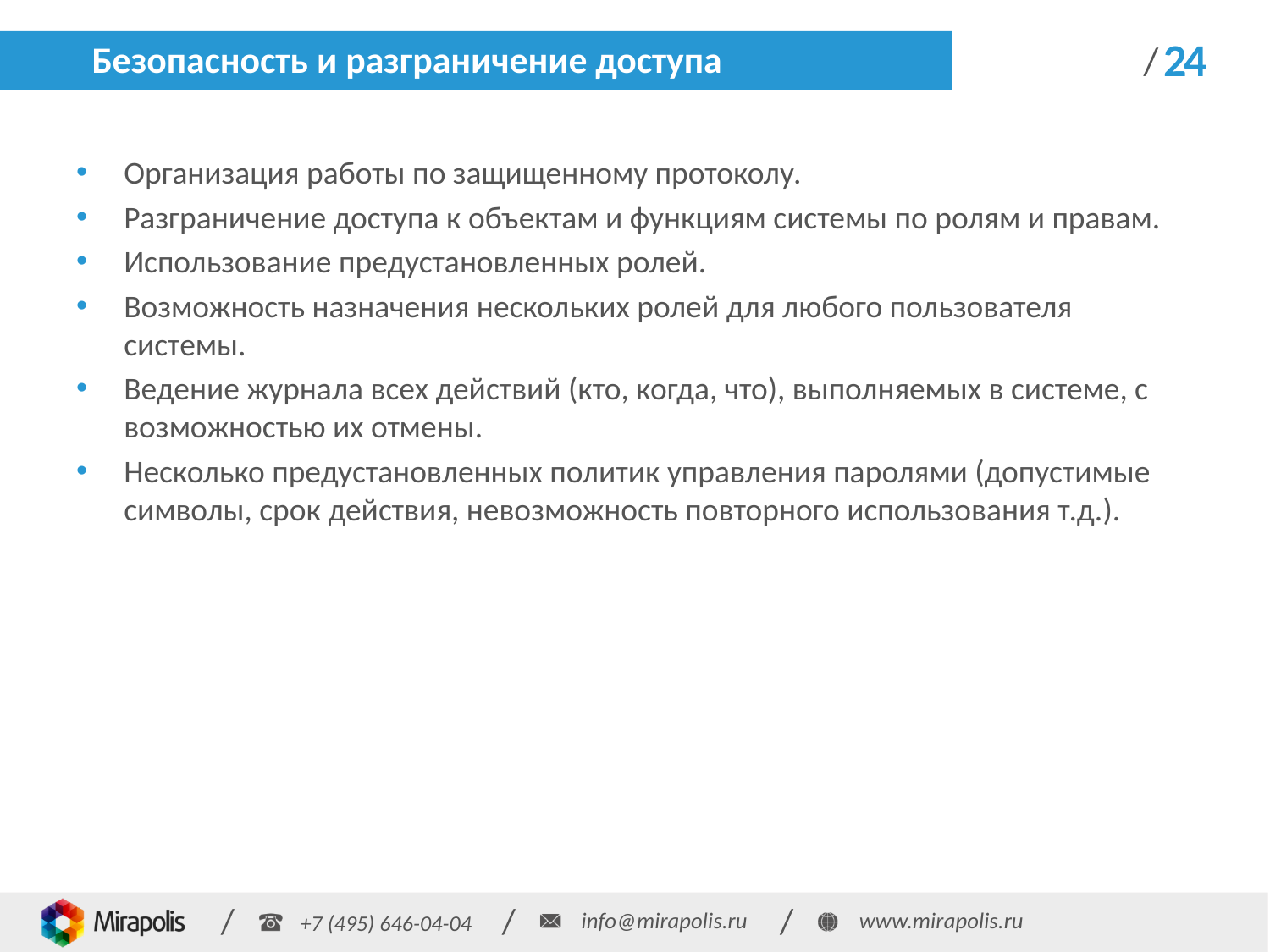

# Безопасность и разграничение доступа
24
Организация работы по защищенному протоколу.
Разграничение доступа к объектам и функциям системы по ролям и правам.
Использование предустановленных ролей.
Возможность назначения нескольких ролей для любого пользователя системы.
Ведение журнала всех действий (кто, когда, что), выполняемых в системе, с возможностью их отмены.
Несколько предустановленных политик управления паролями (допустимые символы, срок действия, невозможность повторного использования т.д.).